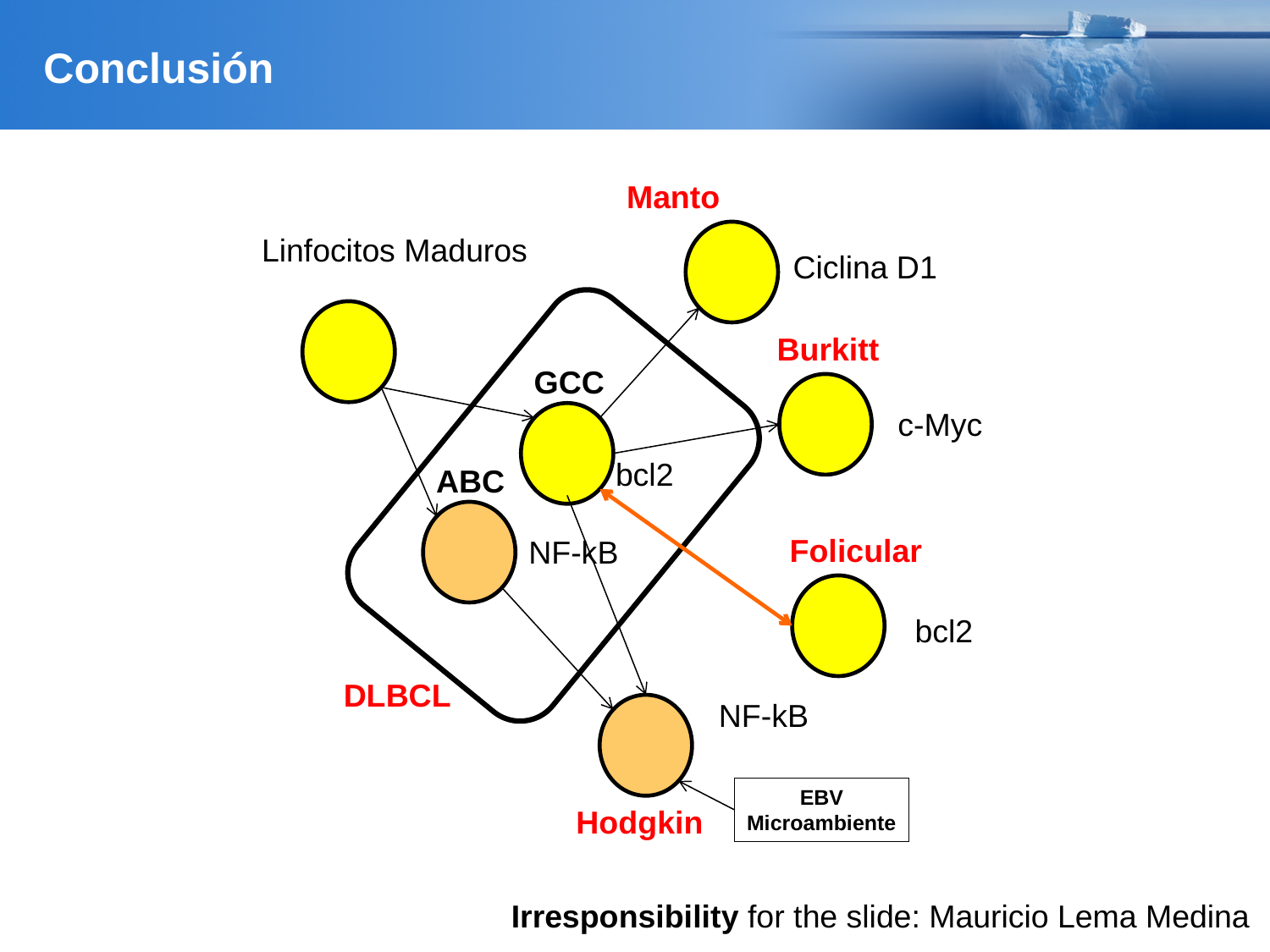

# Conclusión
Manto

Linfocitos Maduros
Ciclina D1

Burkitt
GCC

c-Myc

bcl2
ABC

Folicular
NF-kB

bcl2
DLBCL
NF-kB

EBV
Microambiente
Hodgkin
Irresponsibility for the slide: Mauricio Lema Medina